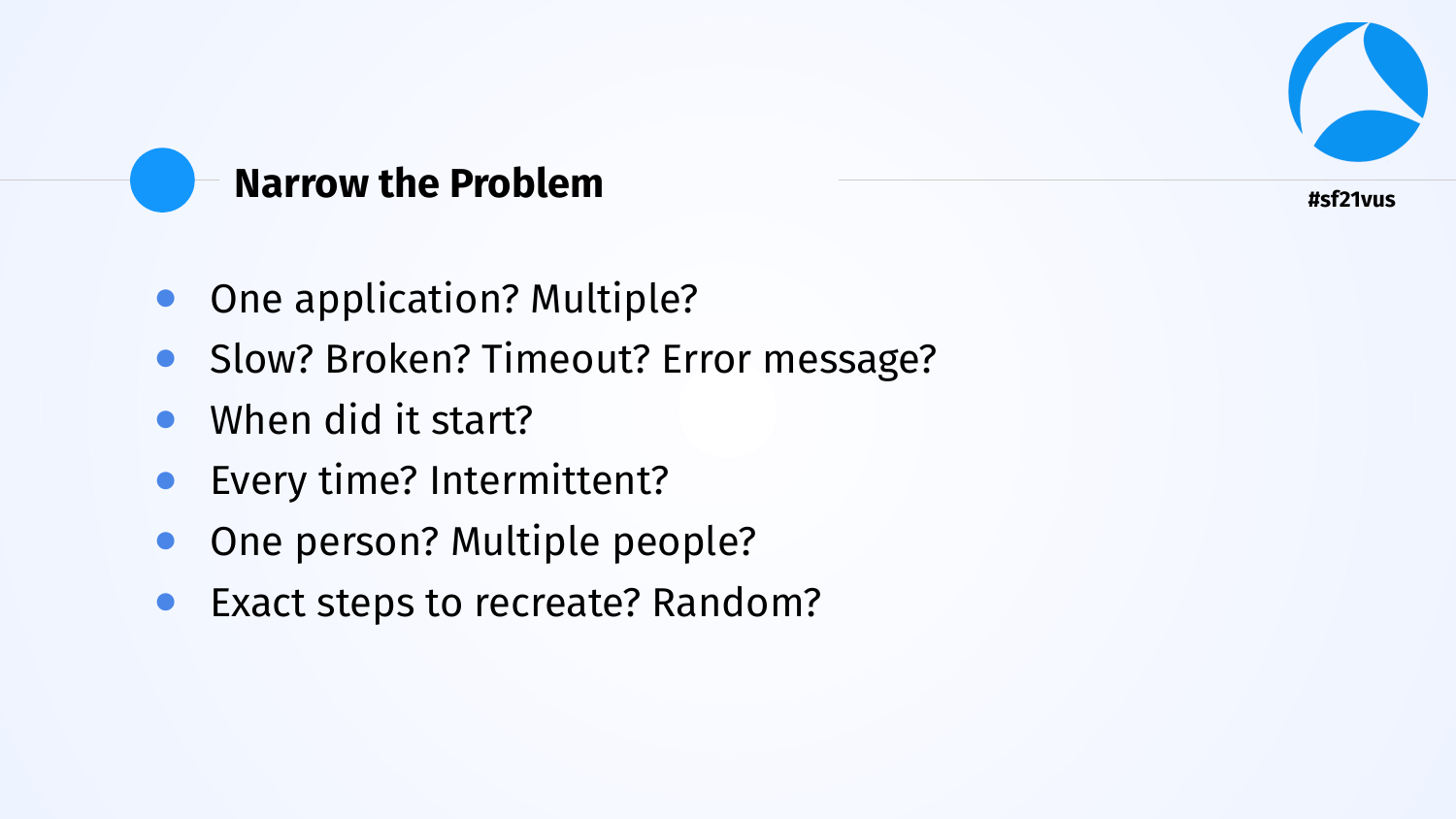

# Narrow the Problem
One application? Multiple?
Slow? Broken? Timeout? Error message?
When did it start?
Every time? Intermittent?
One person? Multiple people?
Exact steps to recreate? Random?